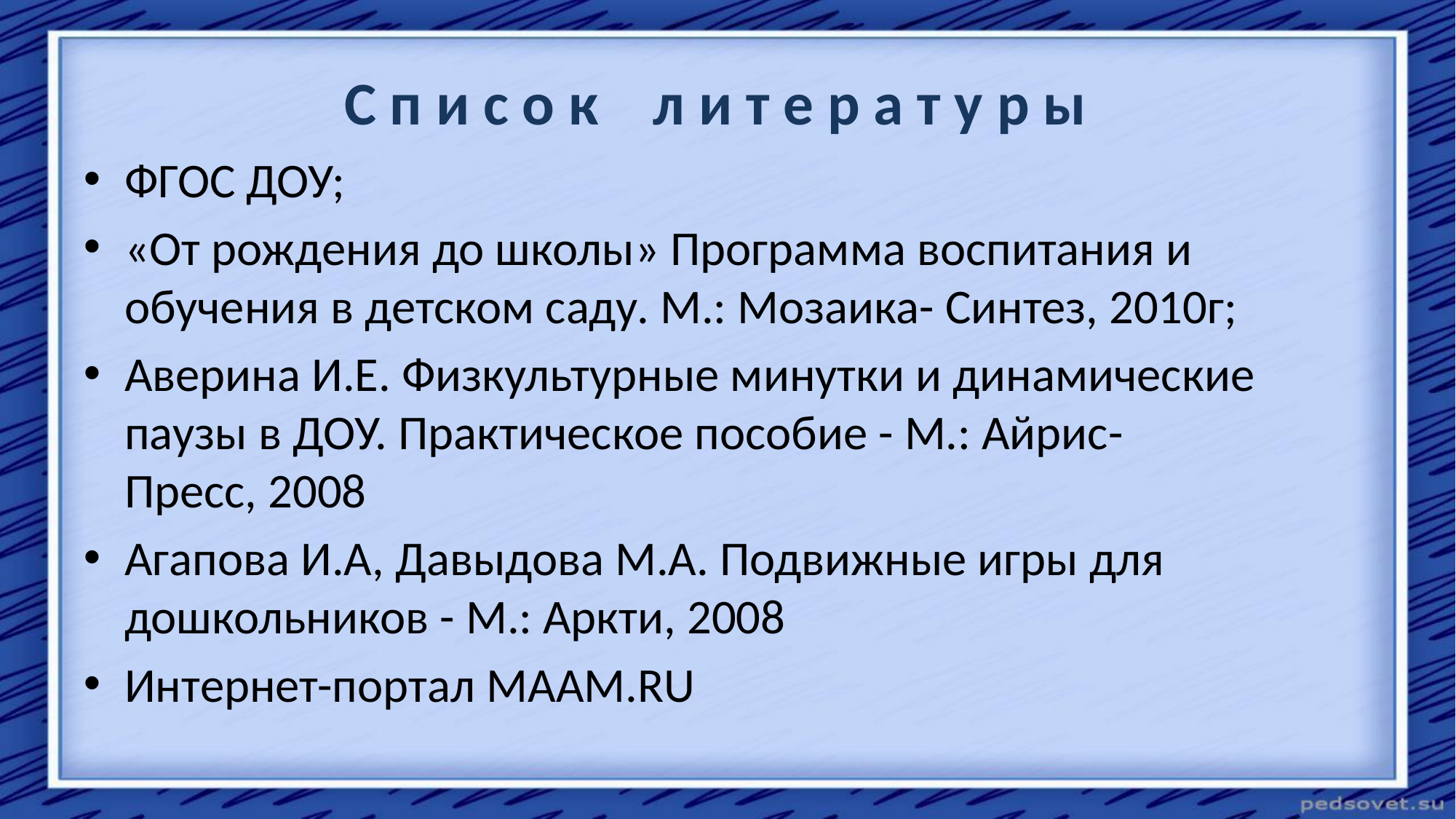

#
С п и с о к    л и т е р а т у р ы
ФГОС ДОУ;
«От рождения до школы» Программа воспитания и обучения в детском саду. М.: Мозаика- Синтез, 2010г;
Аверина И.Е. Физкультурные минутки и динамические паузы в ДОУ. Практическое пособие - М.: Айрис-Пресс, 2008
Агапова И.А, Давыдова М.А. Подвижные игры для дошкольников - М.: Аркти, 2008
Интернет-портал MAAM.RU